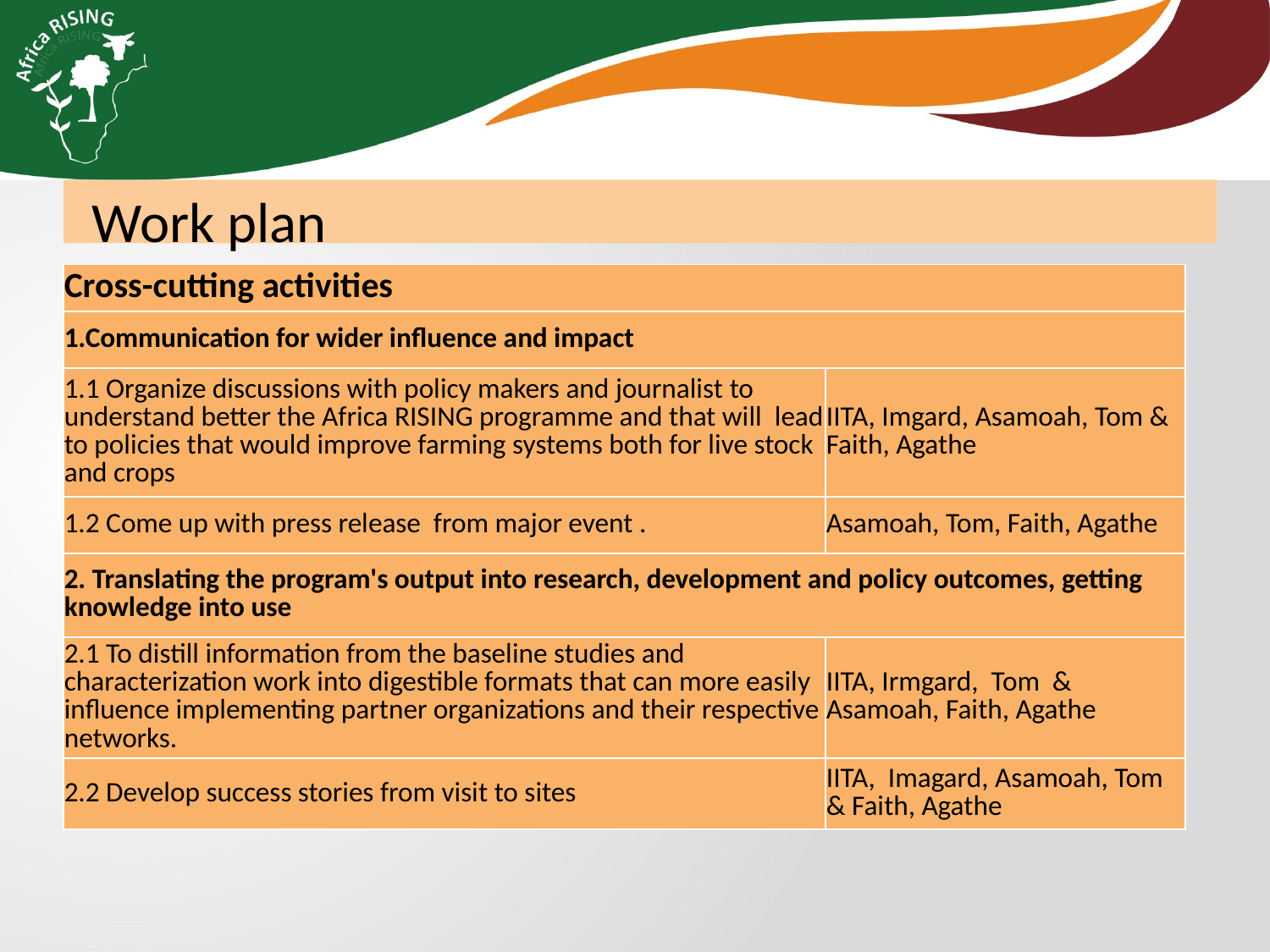

Work plan
| Cross-cutting activities |  |
| --- | --- |
| 1.Communication for wider influence and impact |  |
| 1.1 Organize discussions with policy makers and journalist to understand better the Africa RISING programme and that will lead to policies that would improve farming systems both for live stock and crops | IITA, Imgard, Asamoah, Tom & Faith, Agathe |
| 1.2 Come up with press release from major event . | Asamoah, Tom, Faith, Agathe |
| 2. Translating the program's output into research, development and policy outcomes, getting knowledge into use |  |
| 2.1 To distill information from the baseline studies and characterization work into digestible formats that can more easily influence implementing partner organizations and their respective networks. | IITA, Irmgard, Tom & Asamoah, Faith, Agathe |
| 2.2 Develop success stories from visit to sites | IITA, Imagard, Asamoah, Tom & Faith, Agathe |